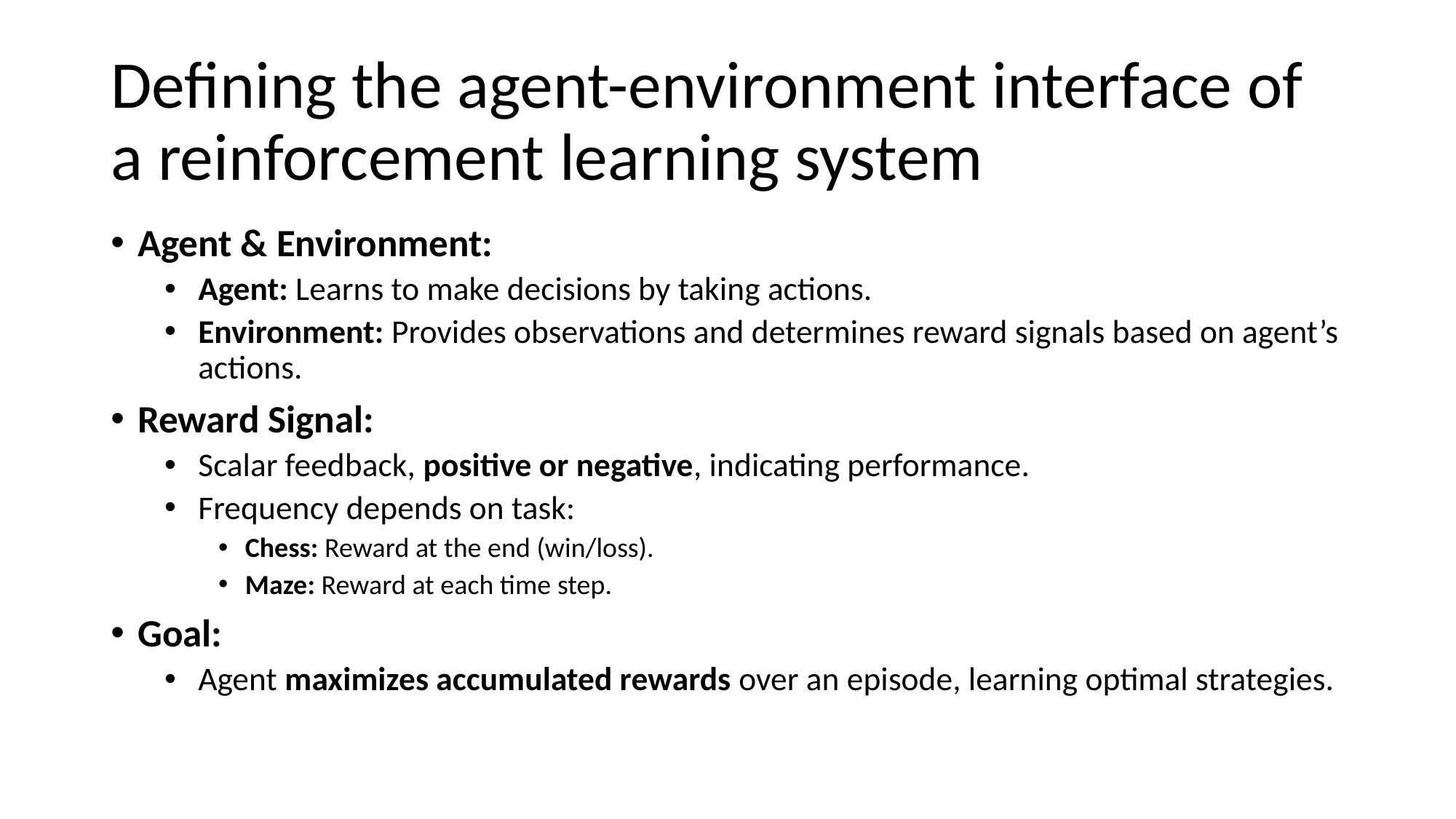

# Defining the agent-environment interface of a reinforcement learning system
Agent & Environment:
Agent: Learns to make decisions by taking actions.
Environment: Provides observations and determines reward signals based on agent’s actions.
Reward Signal:
Scalar feedback, positive or negative, indicating performance.
Frequency depends on task:
Chess: Reward at the end (win/loss).
Maze: Reward at each time step.
Goal:
Agent maximizes accumulated rewards over an episode, learning optimal strategies.